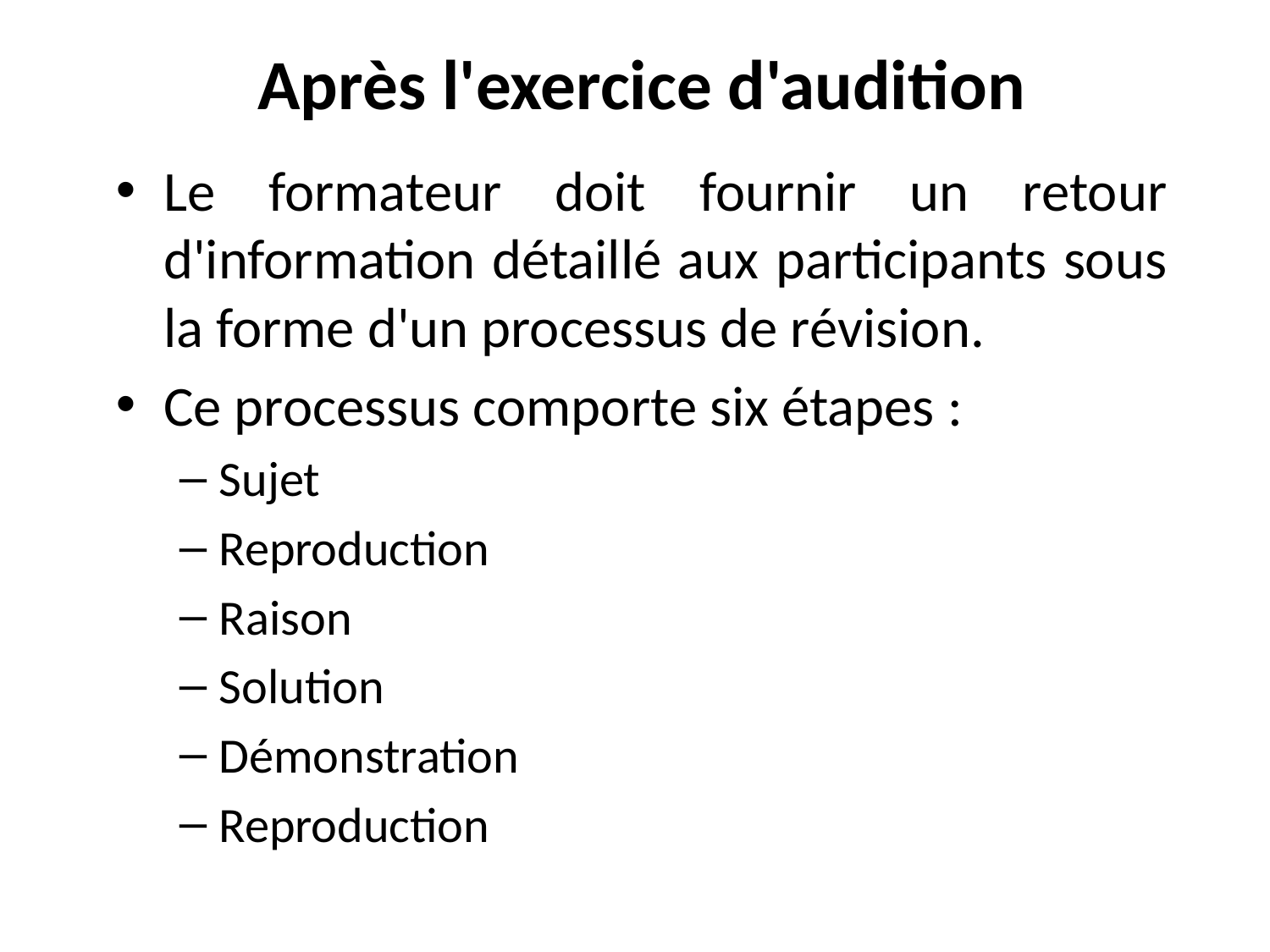

Après l'exercice d'audition
Le formateur doit fournir un retour d'information détaillé aux participants sous la forme d'un processus de révision.
Ce processus comporte six étapes :
Sujet
Reproduction
Raison
Solution
Démonstration
Reproduction